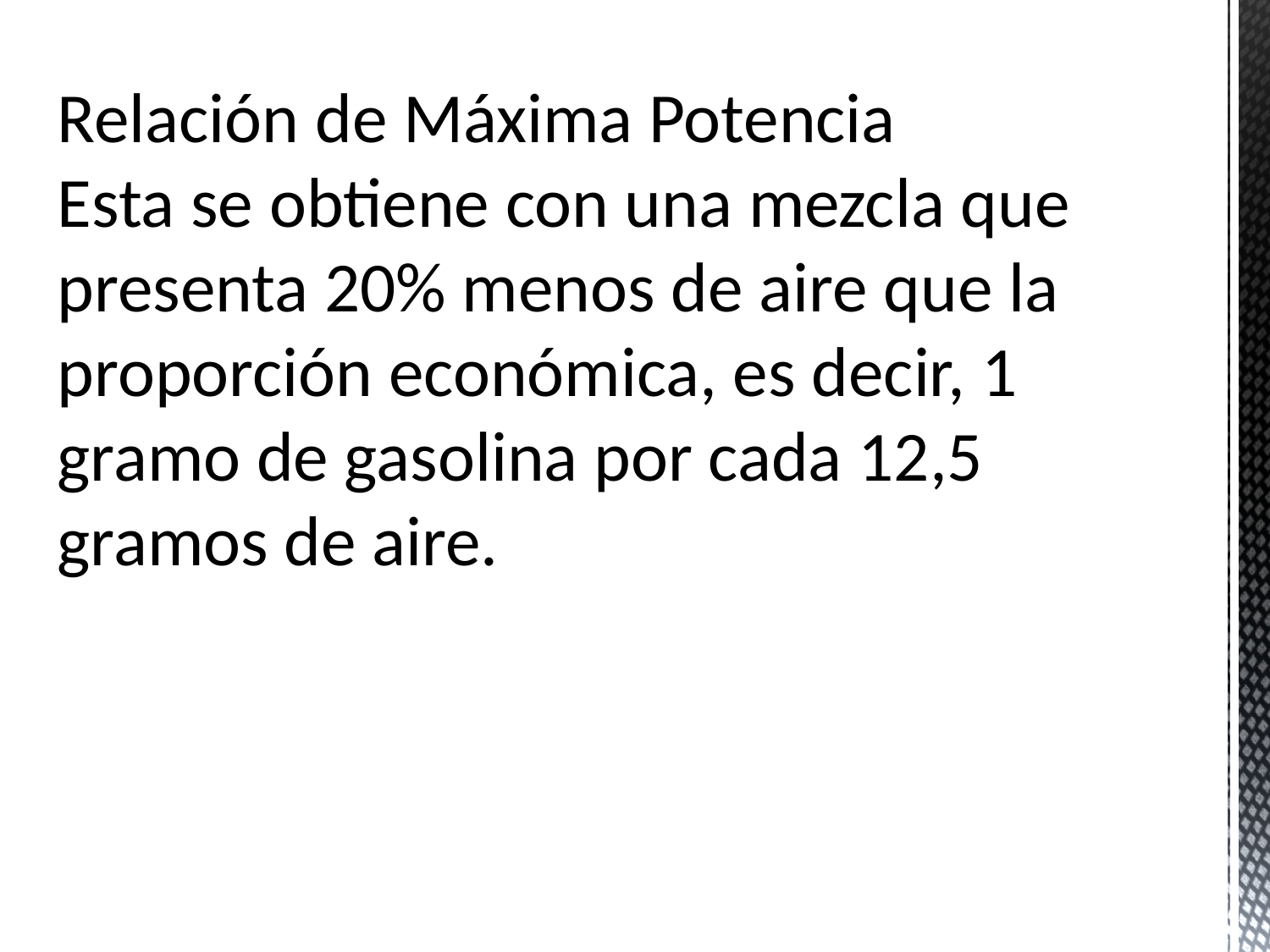

Relación de Máxima Potencia
Esta se obtiene con una mezcla que presenta 20% menos de aire que la proporción económica, es decir, 1 gramo de gasolina por cada 12,5 gramos de aire.